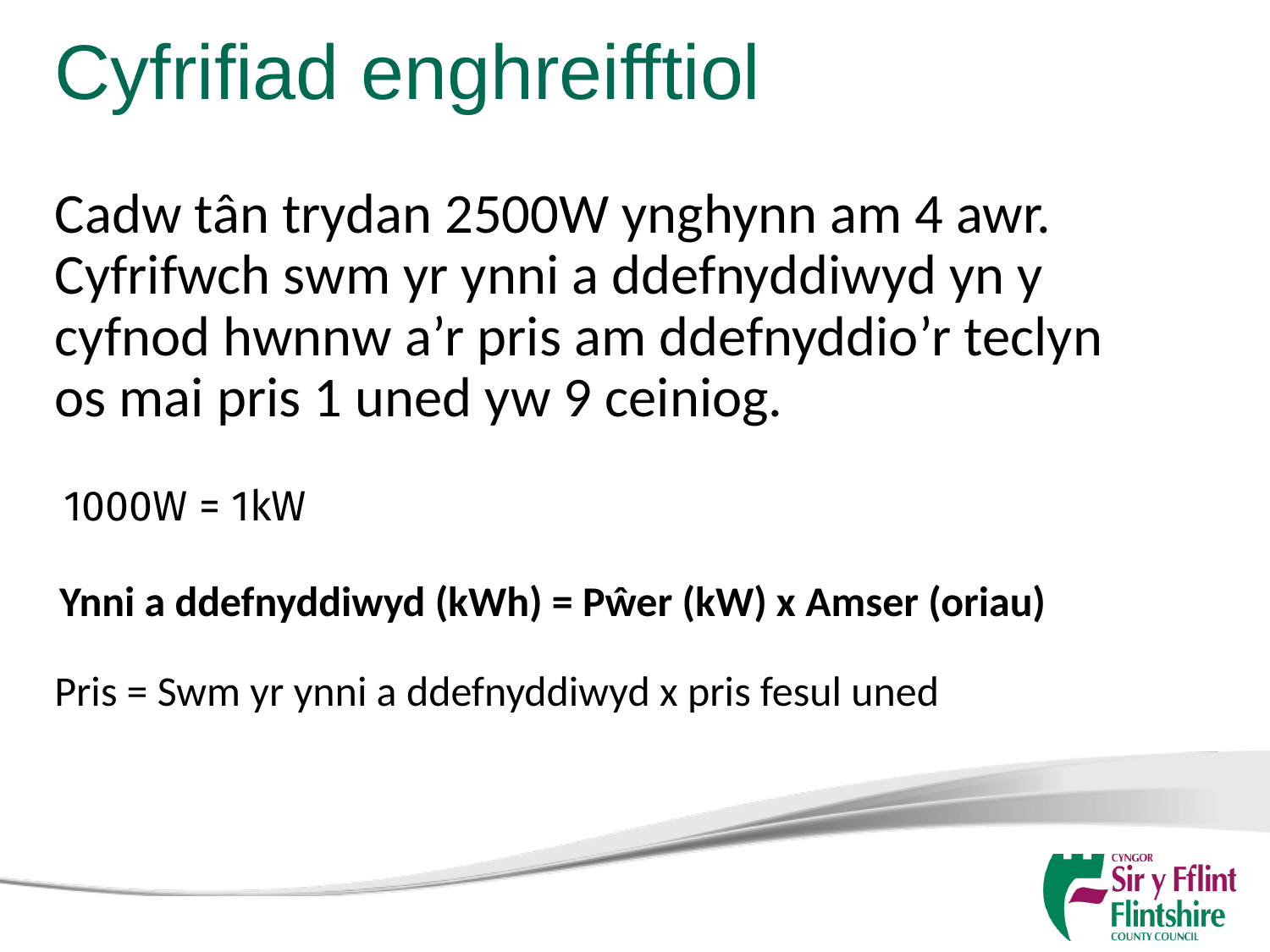

# Cyfrifiad enghreifftiol
Cadw tân trydan 2500W ynghynn am 4 awr. Cyfrifwch swm yr ynni a ddefnyddiwyd yn y cyfnod hwnnw a’r pris am ddefnyddio’r teclyn os mai pris 1 uned yw 9 ceiniog.
1000W = 1kW
Ynni a ddefnyddiwyd (kWh) = Pŵer (kW) x Amser (oriau)

Pris = Swm yr ynni a ddefnyddiwyd x pris fesul uned